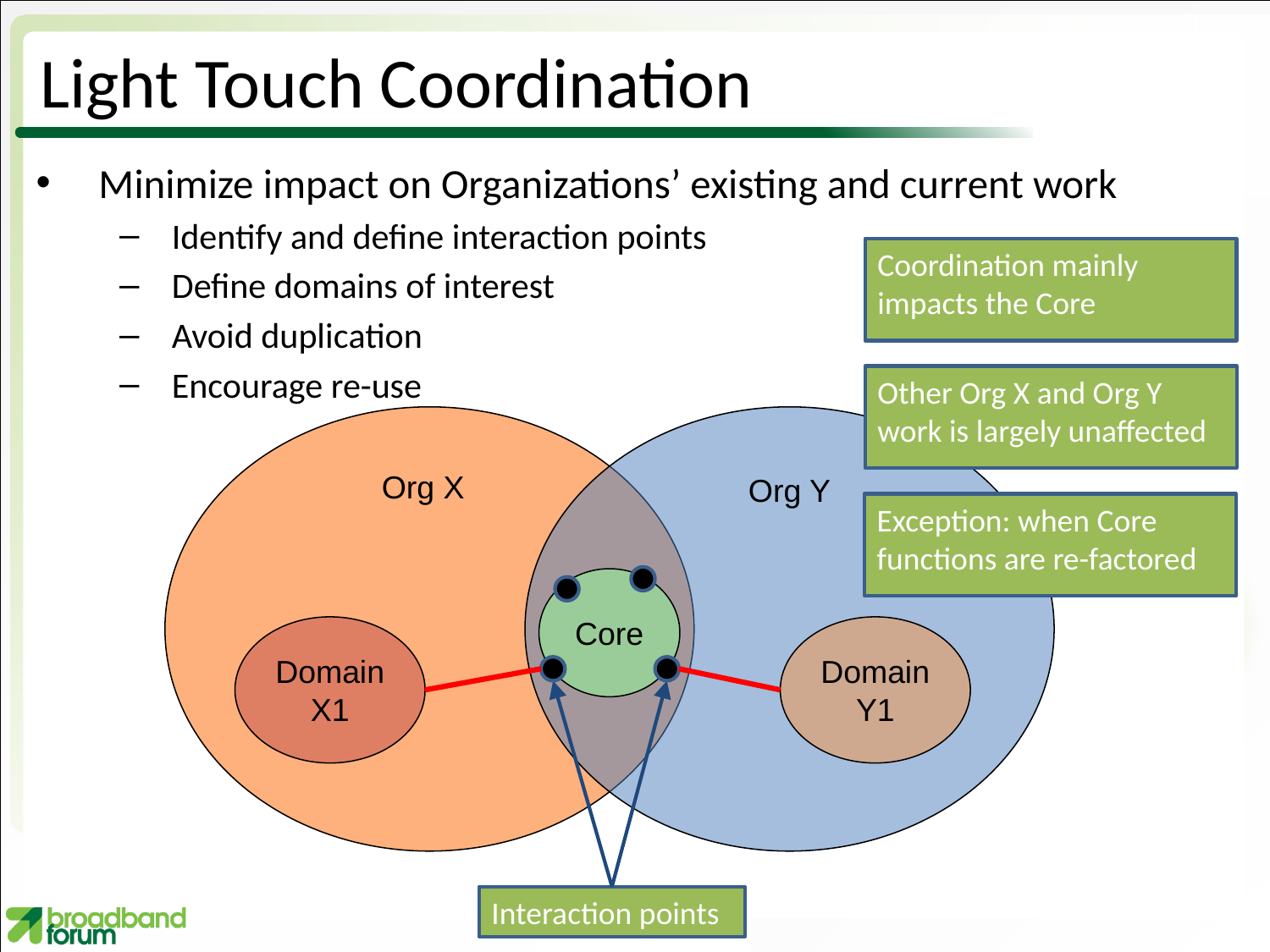

# Light Touch Coordination
Minimize impact on Organizations’ existing and current work
Identify and define interaction points
Define domains of interest
Avoid duplication
Encourage re-use
Coordination mainly impacts the Core
Other Org X and Org Y work is largely unaffected

Org X
Org Y
Exception: when Core functions are re-factored

Core

Domain X1
Domain Y1

Interaction points